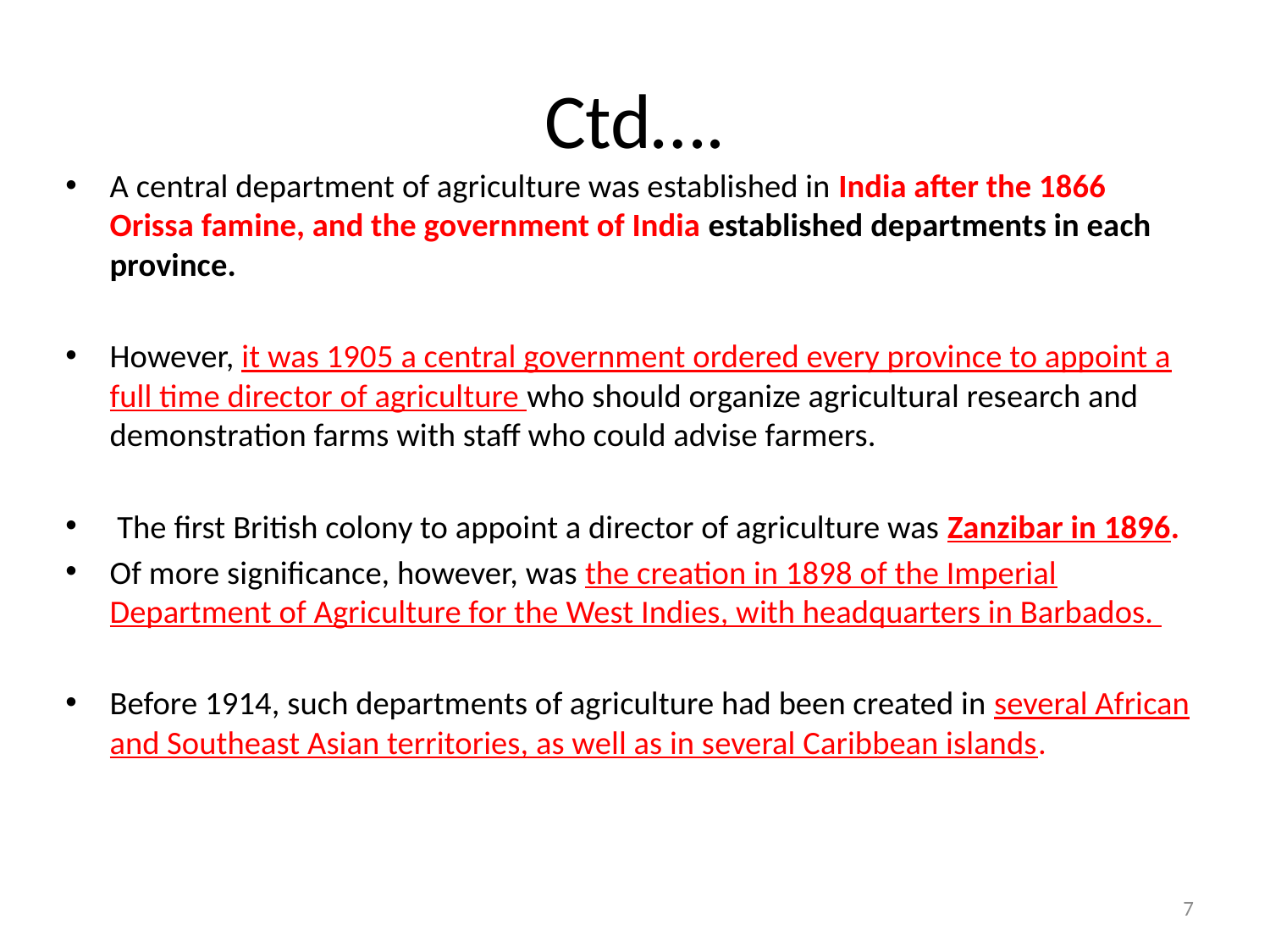

# Ctd….
A central department of agriculture was established in India after the 1866 Orissa famine, and the government of India established departments in each province.

However, it was 1905 a central government ordered every province to appoint a full time director of agriculture who should organize agricultural research and demonstration farms with staff who could advise farmers.

 The first British colony to appoint a director of agriculture was Zanzibar in 1896.
Of more significance, however, was the creation in 1898 of the Imperial Department of Agriculture for the West Indies, with headquarters in Barbados.

Before 1914, such departments of agriculture had been created in several African and Southeast Asian territories, as well as in several Caribbean islands.
7